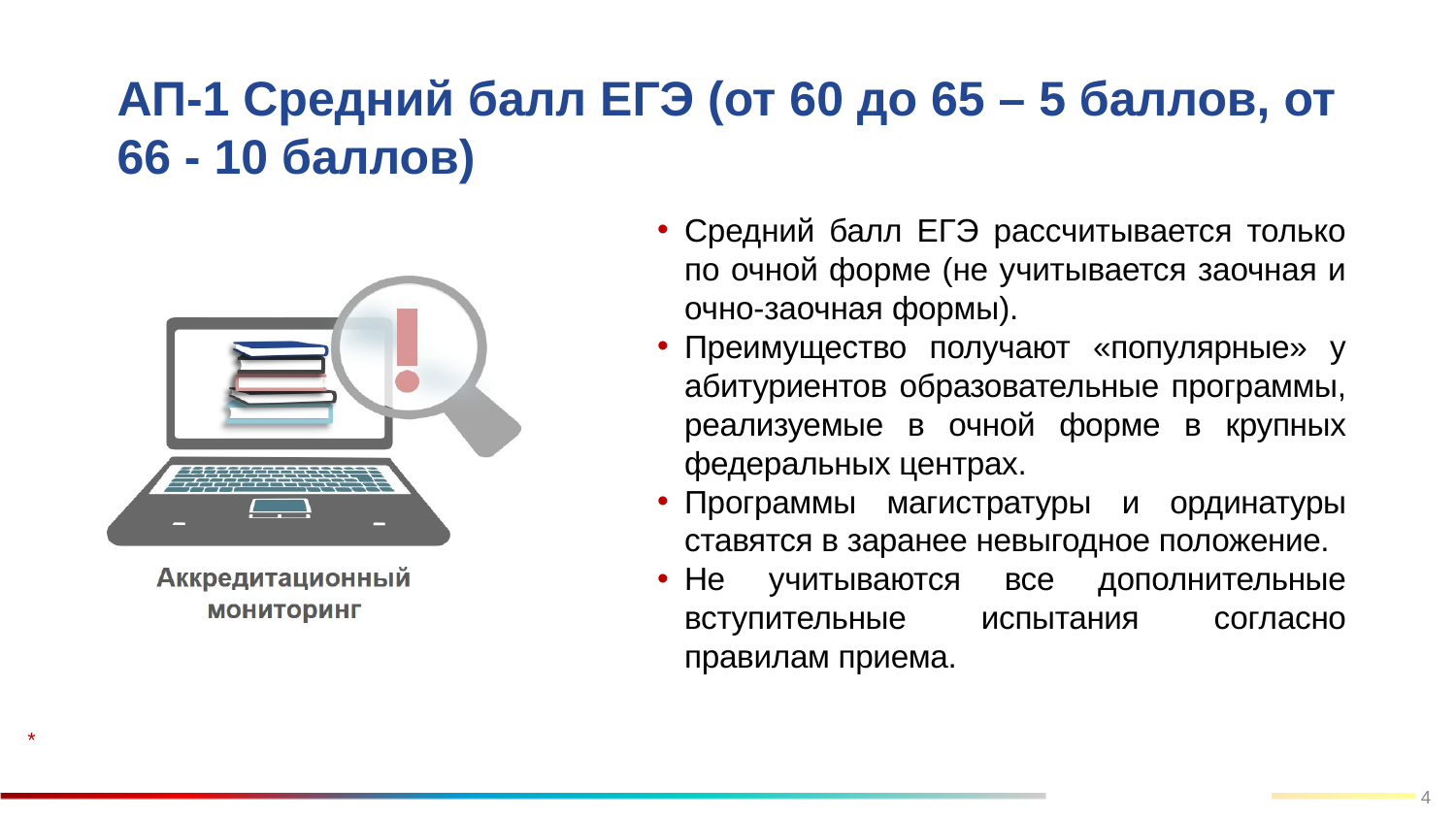

АП-1 Средний балл ЕГЭ (от 60 до 65 – 5 баллов, от 66 - 10 баллов)
Средний балл ЕГЭ рассчитывается только по очной форме (не учитывается заочная и очно-заочная формы).
Преимущество получают «популярные» у абитуриентов образовательные программы, реализуемые в очной форме в крупных федеральных центрах.
Программы магистратуры и ординатуры ставятся в заранее невыгодное положение.
Не учитываются все дополнительные вступительные испытания согласно правилам приема.

*
4